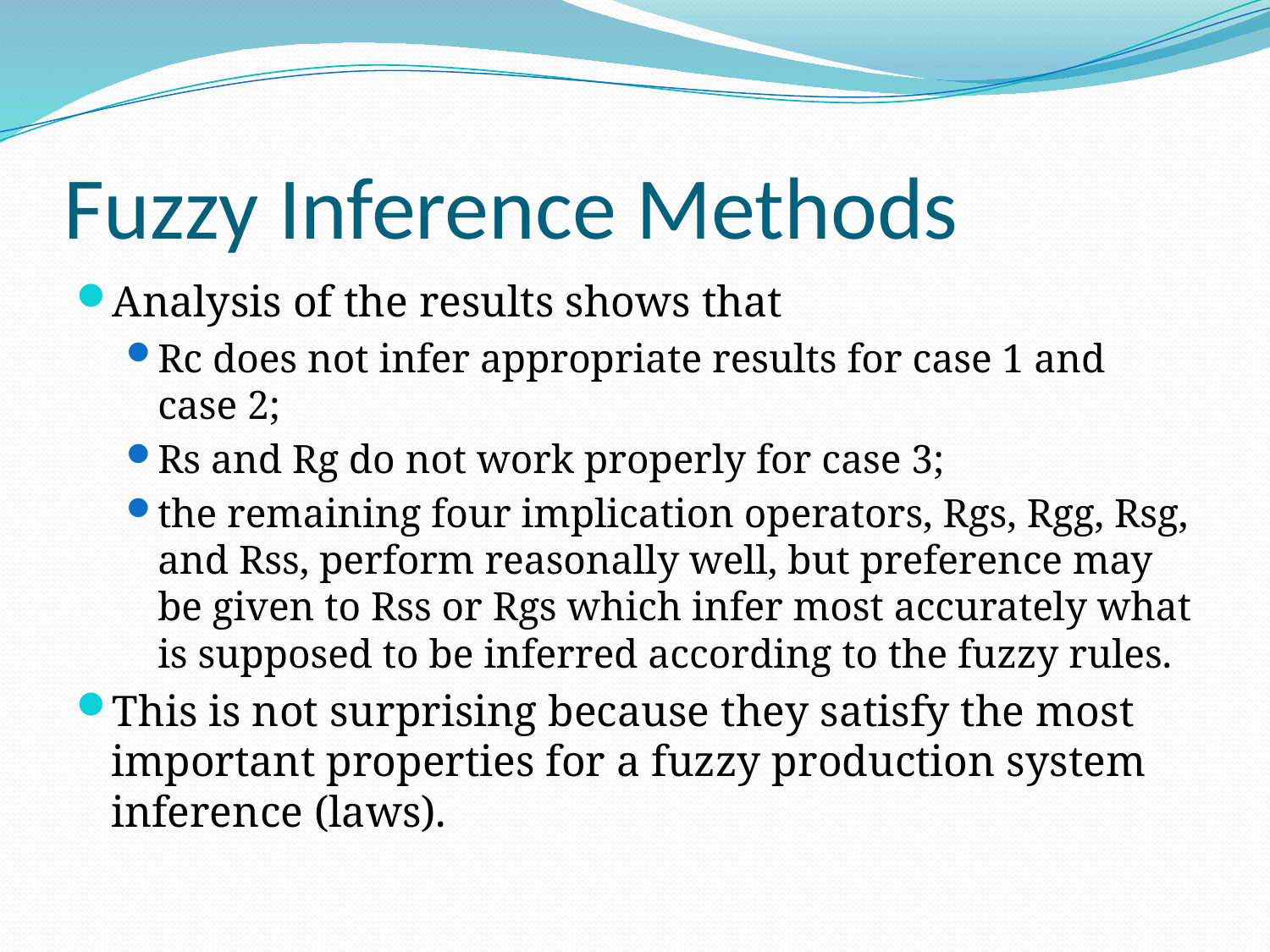

# Fuzzy Inference Methods
Analysis of the results shows that
Rc does not infer appropriate results for case 1 and case 2;
Rs and Rg do not work properly for case 3;
the remaining four implication operators, Rgs, Rgg, Rsg, and Rss, perform reasonally well, but preference may be given to Rss or Rgs which infer most accurately what is supposed to be inferred according to the fuzzy rules.
This is not surprising because they satisfy the most important properties for a fuzzy production system inference (laws).